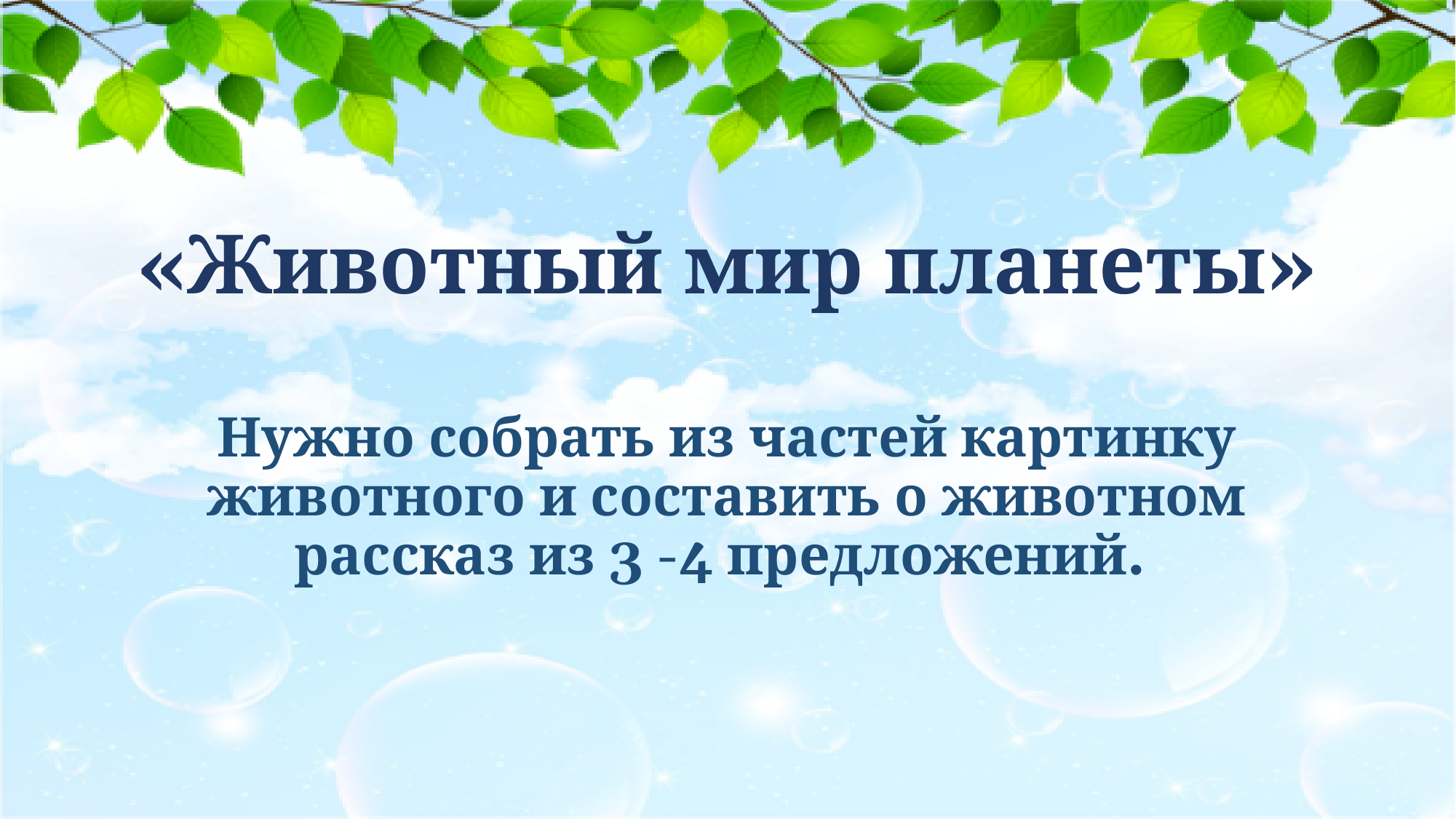

# «Животный мир планеты»
Нужно собрать из частей картинку животного и составить о животном рассказ из 3 -4 предложений.